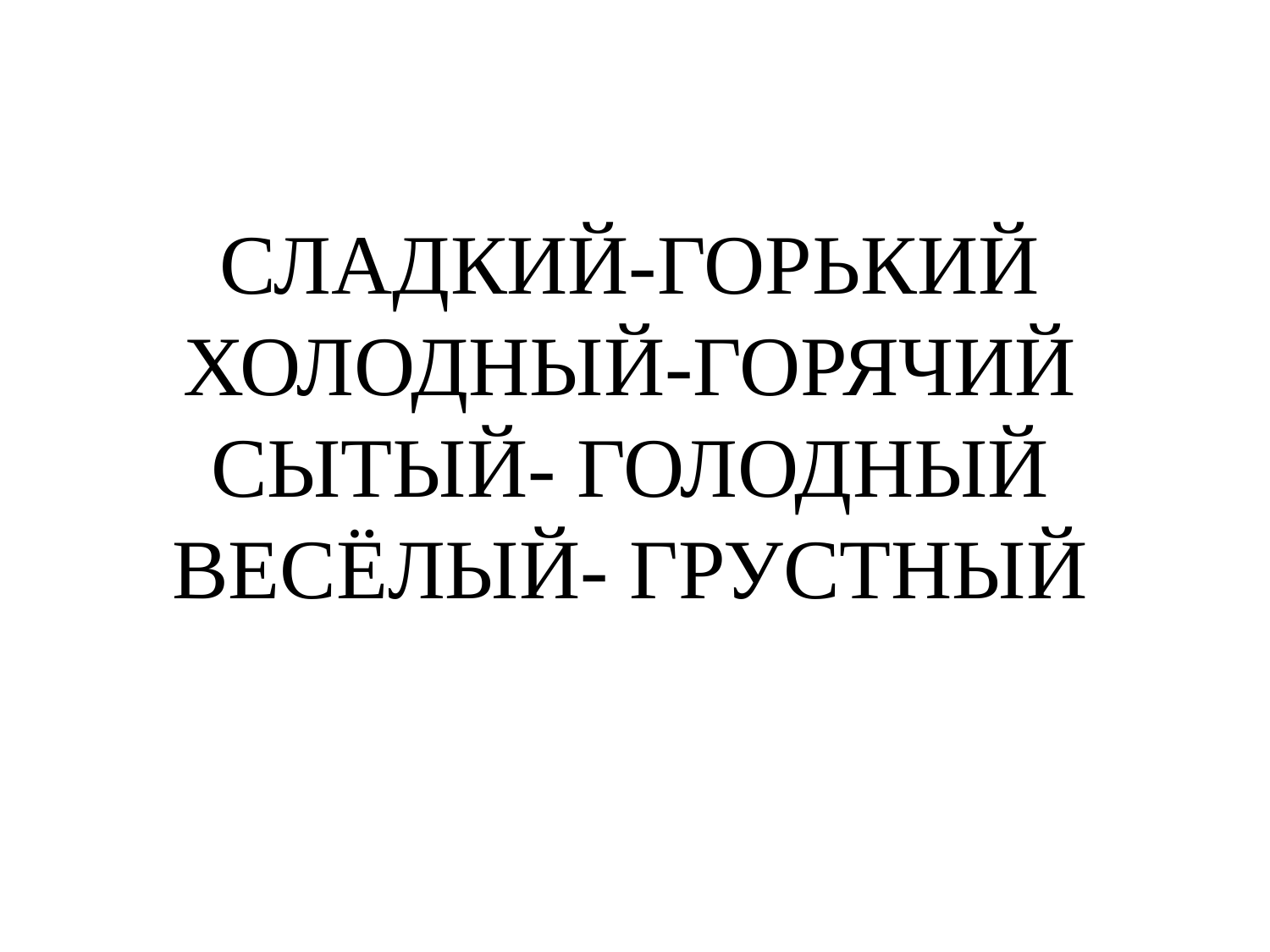

# СЛАДКИЙ-ГОРЬКИЙ ХОЛОДНЫЙ-ГОРЯЧИЙ СЫТЫЙ- ГОЛОДНЫЙ ВЕСЁЛЫЙ- ГРУСТНЫЙ